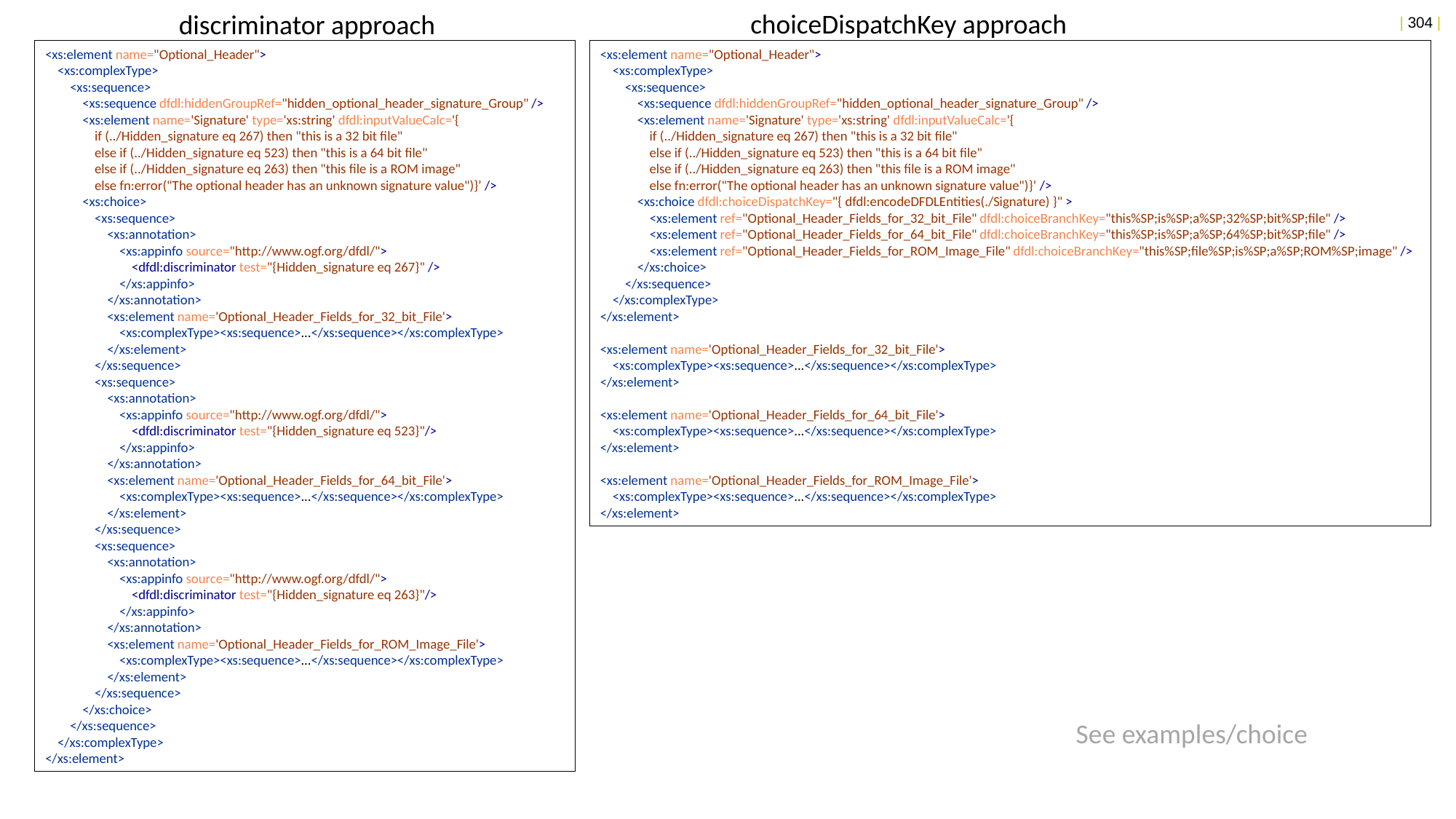

choiceDispatchKey approach
discriminator approach
<xs:element name="Optional_Header">
    <xs:complexType>
        <xs:sequence>
            <xs:sequence dfdl:hiddenGroupRef="hidden_optional_header_signature_Group" />
            <xs:element name='Signature' type='xs:string' dfdl:inputValueCalc='{
                if (../Hidden_signature eq 267) then "this is a 32 bit file"
                else if (../Hidden_signature eq 523) then "this is a 64 bit file"
                else if (../Hidden_signature eq 263) then "this file is a ROM image"
                else fn:error("The optional header has an unknown signature value")}’ />
            <xs:choice>
                <xs:sequence>
                    <xs:annotation>
                        <xs:appinfo source="http://www.ogf.org/dfdl/">
                            <dfdl:discriminator test="{Hidden_signature eq 267}" />
                        </xs:appinfo>
                    </xs:annotation>
                    <xs:element name='Optional_Header_Fields_for_32_bit_File'>
                        <xs:complexType><xs:sequence>...</xs:sequence></xs:complexType>
                    </xs:element>
                </xs:sequence>
                <xs:sequence>
                    <xs:annotation>
                        <xs:appinfo source="http://www.ogf.org/dfdl/">
                            <dfdl:discriminator test="{Hidden_signature eq 523}"/>
                        </xs:appinfo>
                    </xs:annotation>
                    <xs:element name='Optional_Header_Fields_for_64_bit_File'>
                        <xs:complexType><xs:sequence>...</xs:sequence></xs:complexType>
                    </xs:element>
                </xs:sequence>
                <xs:sequence>
                    <xs:annotation>
                        <xs:appinfo source="http://www.ogf.org/dfdl/">
                            <dfdl:discriminator test="{Hidden_signature eq 263}"/>
                        </xs:appinfo>
                    </xs:annotation>
                    <xs:element name='Optional_Header_Fields_for_ROM_Image_File'>
                        <xs:complexType><xs:sequence>...</xs:sequence></xs:complexType>
                    </xs:element>
                </xs:sequence>
            </xs:choice>
        </xs:sequence>
    </xs:complexType>
</xs:element>
<xs:element name="Optional_Header">
    <xs:complexType>
        <xs:sequence>
            <xs:sequence dfdl:hiddenGroupRef="hidden_optional_header_signature_Group" />
            <xs:element name='Signature' type='xs:string' dfdl:inputValueCalc='{
                if (../Hidden_signature eq 267) then "this is a 32 bit file"
                else if (../Hidden_signature eq 523) then "this is a 64 bit file"
                else if (../Hidden_signature eq 263) then "this file is a ROM image"
                else fn:error("The optional header has an unknown signature value")}’ />
            <xs:choice dfdl:choiceDispatchKey="{ dfdl:encodeDFDLEntities(./Signature) }" >
                <xs:element ref="Optional_Header_Fields_for_32_bit_File" dfdl:choiceBranchKey="this%SP;is%SP;a%SP;32%SP;bit%SP;file" />
                <xs:element ref="Optional_Header_Fields_for_64_bit_File" dfdl:choiceBranchKey="this%SP;is%SP;a%SP;64%SP;bit%SP;file" />
                <xs:element ref="Optional_Header_Fields_for_ROM_Image_File" dfdl:choiceBranchKey="this%SP;file%SP;is%SP;a%SP;ROM%SP;image" />
            </xs:choice>
        </xs:sequence>
    </xs:complexType>
</xs:element>

<xs:element name='Optional_Header_Fields_for_32_bit_File'>
    <xs:complexType><xs:sequence>...</xs:sequence></xs:complexType>
</xs:element>
<xs:element name='Optional_Header_Fields_for_64_bit_File'>
    <xs:complexType><xs:sequence>...</xs:sequence></xs:complexType>
</xs:element>
<xs:element name='Optional_Header_Fields_for_ROM_Image_File'>
    <xs:complexType><xs:sequence>...</xs:sequence></xs:complexType>
</xs:element>
See examples/choice